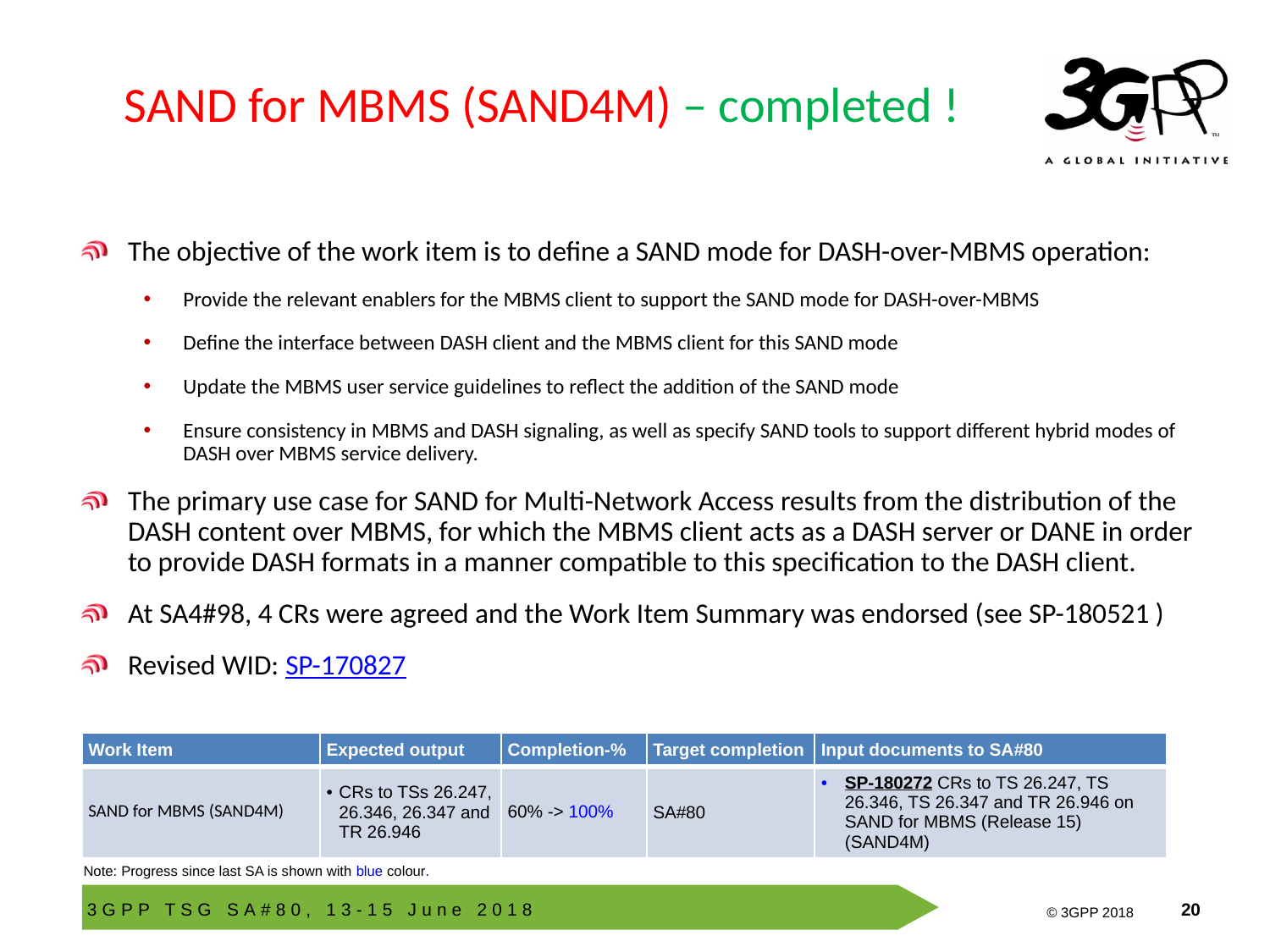

# SAND for MBMS (SAND4M) – completed !
The objective of the work item is to define a SAND mode for DASH-over-MBMS operation:
Provide the relevant enablers for the MBMS client to support the SAND mode for DASH-over-MBMS
Define the interface between DASH client and the MBMS client for this SAND mode
Update the MBMS user service guidelines to reflect the addition of the SAND mode
Ensure consistency in MBMS and DASH signaling, as well as specify SAND tools to support different hybrid modes of DASH over MBMS service delivery.
The primary use case for SAND for Multi-Network Access results from the distribution of the DASH content over MBMS, for which the MBMS client acts as a DASH server or DANE in order to provide DASH formats in a manner compatible to this specification to the DASH client.
At SA4#98, 4 CRs were agreed and the Work Item Summary was endorsed (see SP-180521 )
Revised WID: SP-170827

| Work Item | Expected output | Completion-% | Target completion | Input documents to SA#80 |
| --- | --- | --- | --- | --- |
| SAND for MBMS (SAND4M) | CRs to TSs 26.247, 26.346, 26.347 and TR 26.946 | 60% -> 100% | SA#80 | SP-180272 CRs to TS 26.247, TS 26.346, TS 26.347 and TR 26.946 on SAND for MBMS (Release 15) (SAND4M) |
Note: Progress since last SA is shown with blue colour.